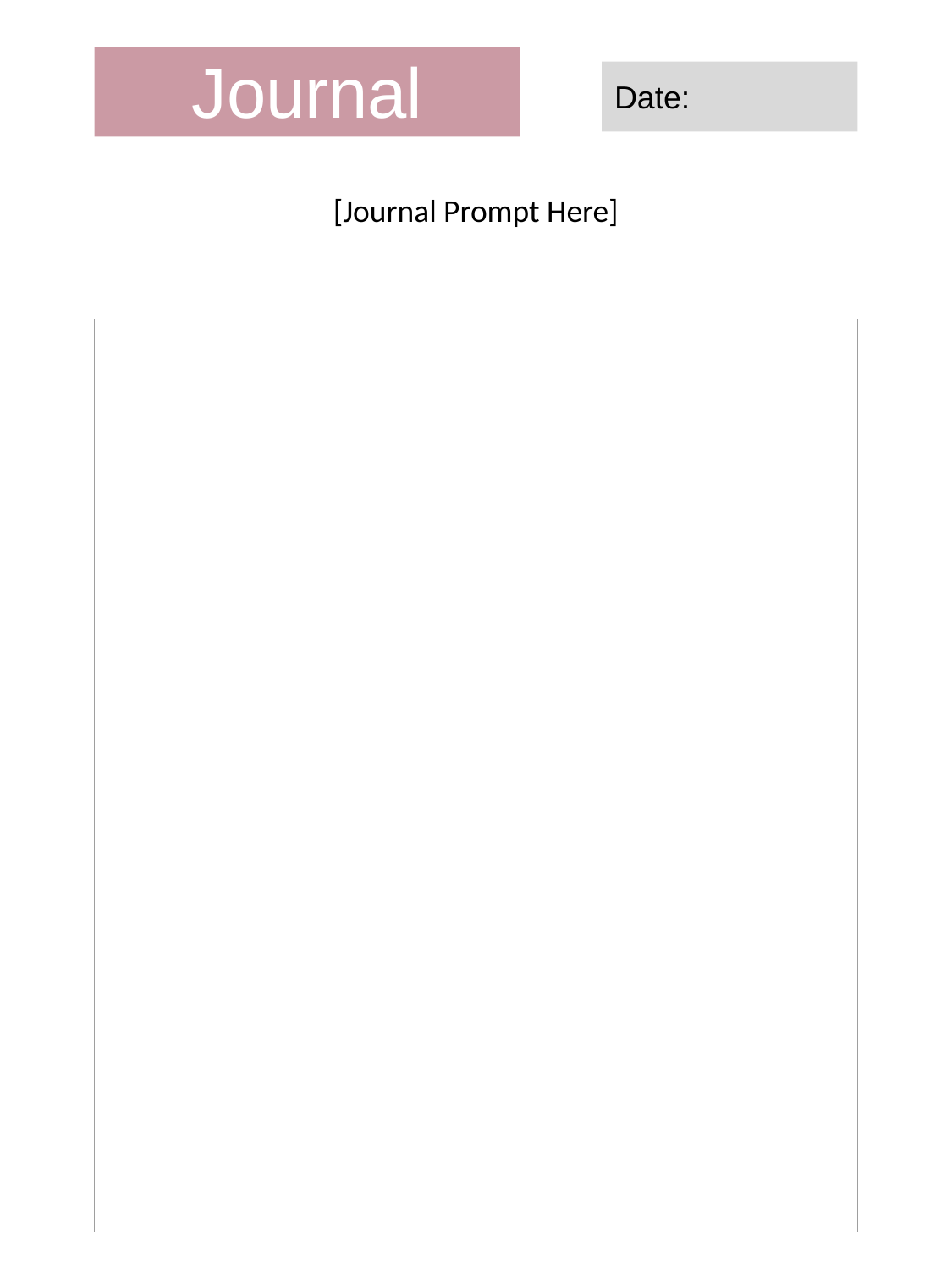

Journal

Date:
[Journal Prompt Here]
|  |
| --- |
|  |
|  |
|  |
|  |
|  |
|  |
|  |
|  |
|  |
|  |
|  |
|  |
|  |
|  |
|  |
|  |
|  |
|  |
|  |
|  |
|  |